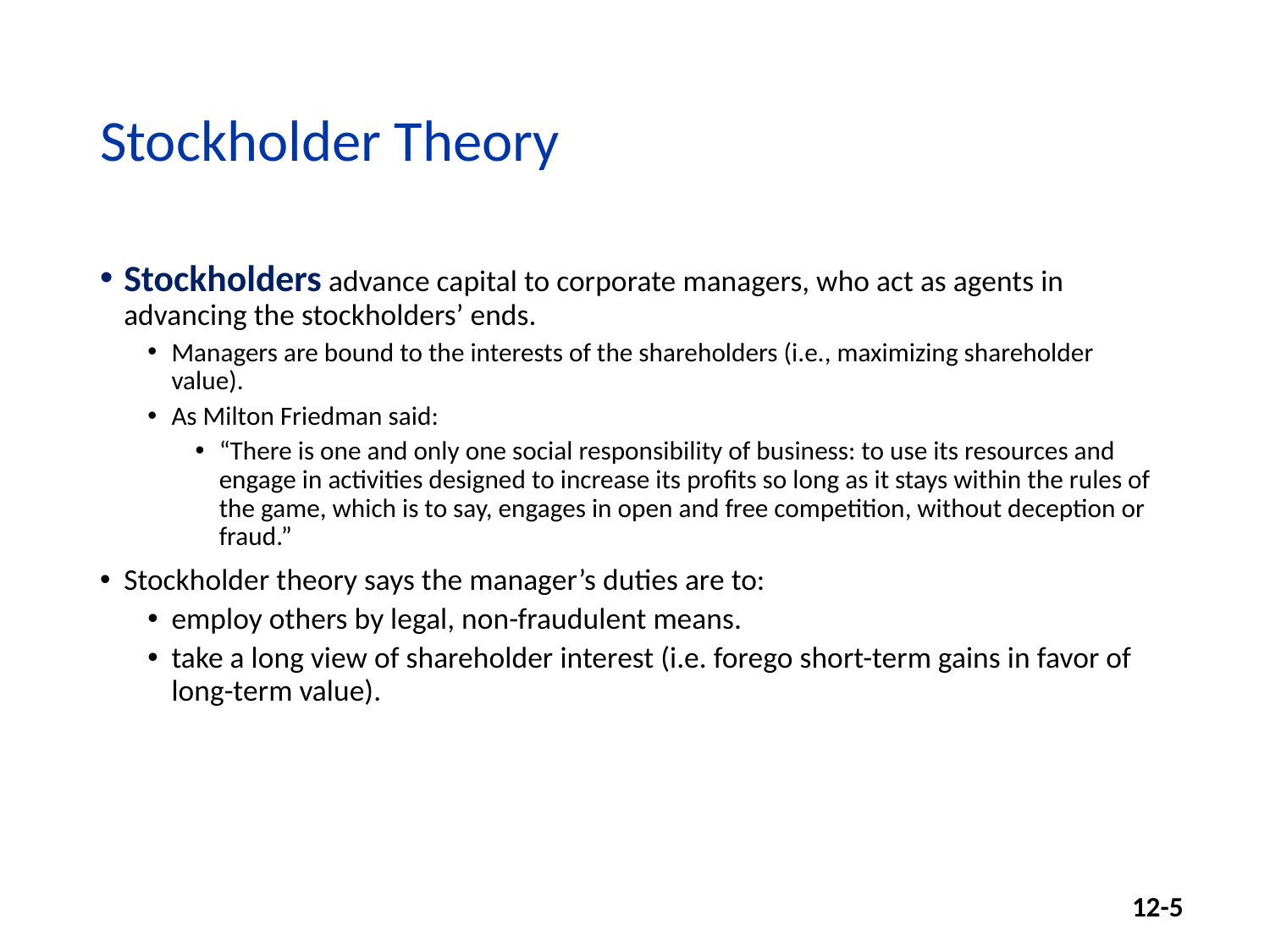

# Stockholder Theory
Stockholders advance capital to corporate managers, who act as agents in advancing the stockholders’ ends.
Managers are bound to the interests of the shareholders (i.e., maximizing shareholder value).
As Milton Friedman said:
“There is one and only one social responsibility of business: to use its resources and engage in activities designed to increase its profits so long as it stays within the rules of the game, which is to say, engages in open and free competition, without deception or fraud.”
Stockholder theory says the manager’s duties are to:
employ others by legal, non-fraudulent means.
take a long view of shareholder interest (i.e. forego short-term gains in favor of long-term value).